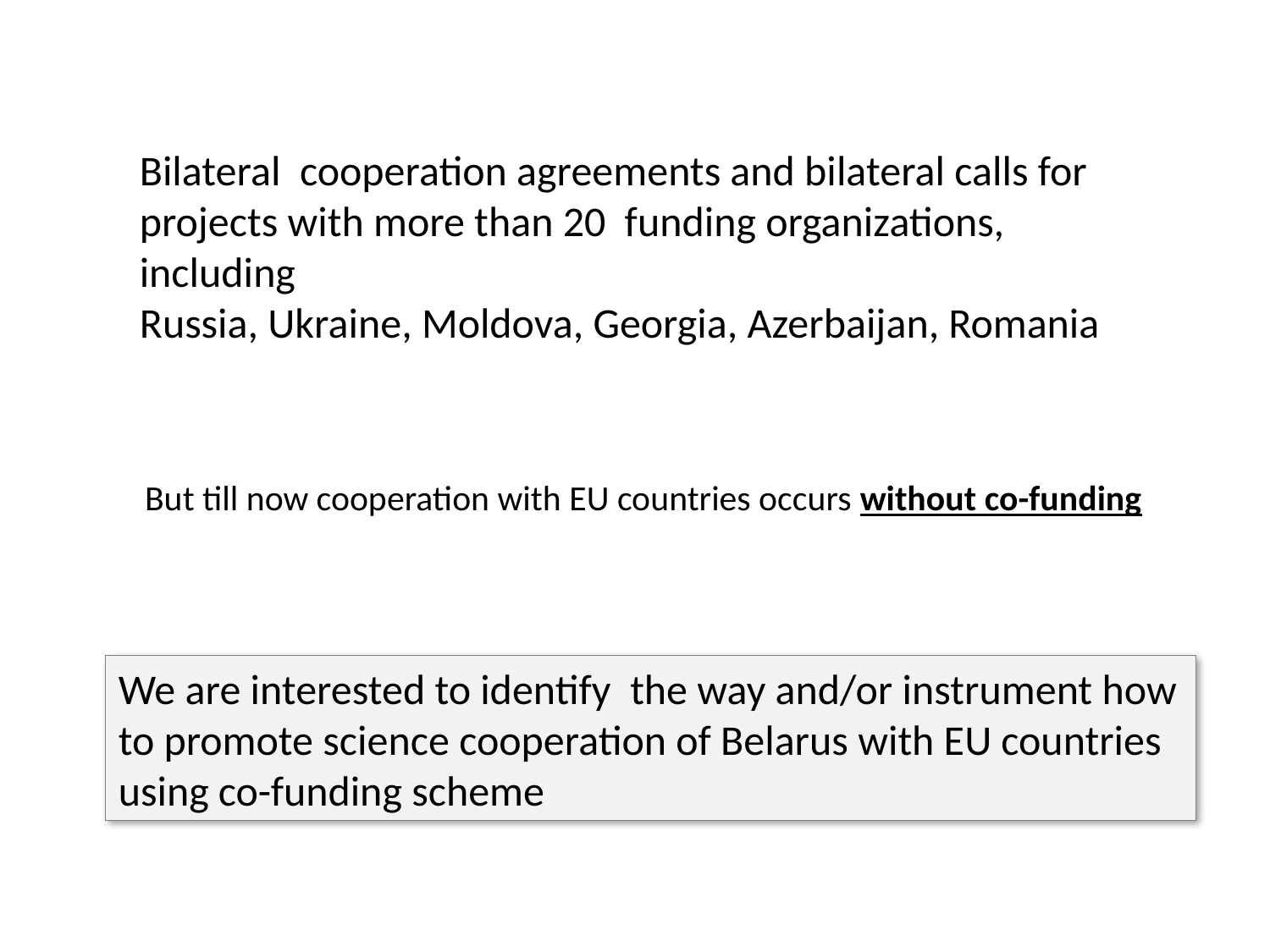

Bilateral  cooperation agreements and bilateral calls for projects with more than 20  funding organizations,
including
Russia, Ukraine, Moldova, Georgia, Azerbaijan, Romania
But till now cooperation with EU countries occurs without co-funding
We are interested to identify  the way and/or instrument how to promote science cooperation of Belarus with EU countries using co-funding scheme